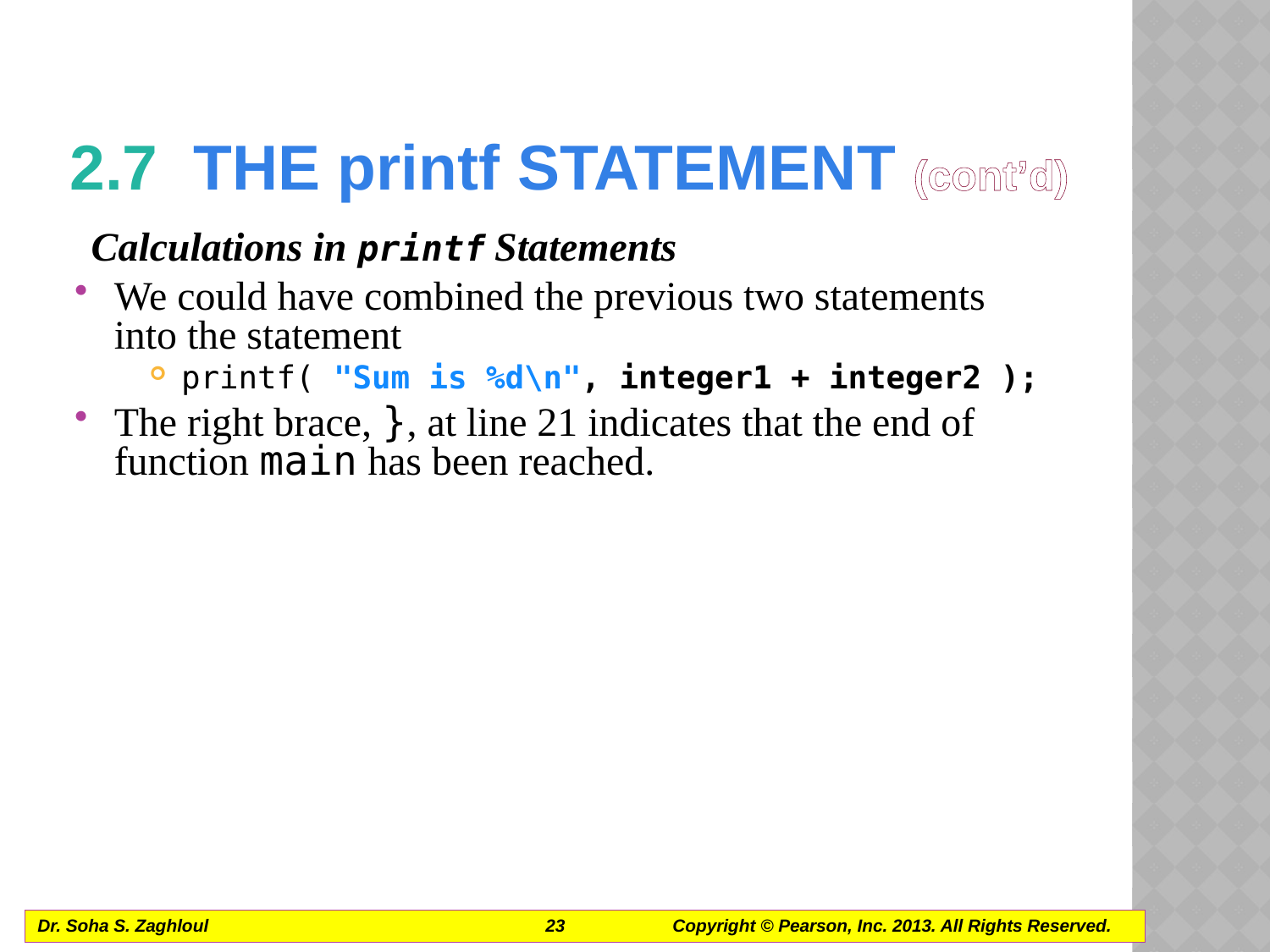

# 2.7  The printf STATEMENT (cont’d)
Calculations in printf Statements
We could have combined the previous two statements into the statement
printf( "Sum is %d\n", integer1 + integer2 );
The right brace, }, at line 21 indicates that the end of function main has been reached.

Dr. Soha S. Zaghloul			23	Copyright © Pearson, Inc. 2013. All Rights Reserved.
©1992-2013 by Pearson Education, Inc. All Rights Reserved.